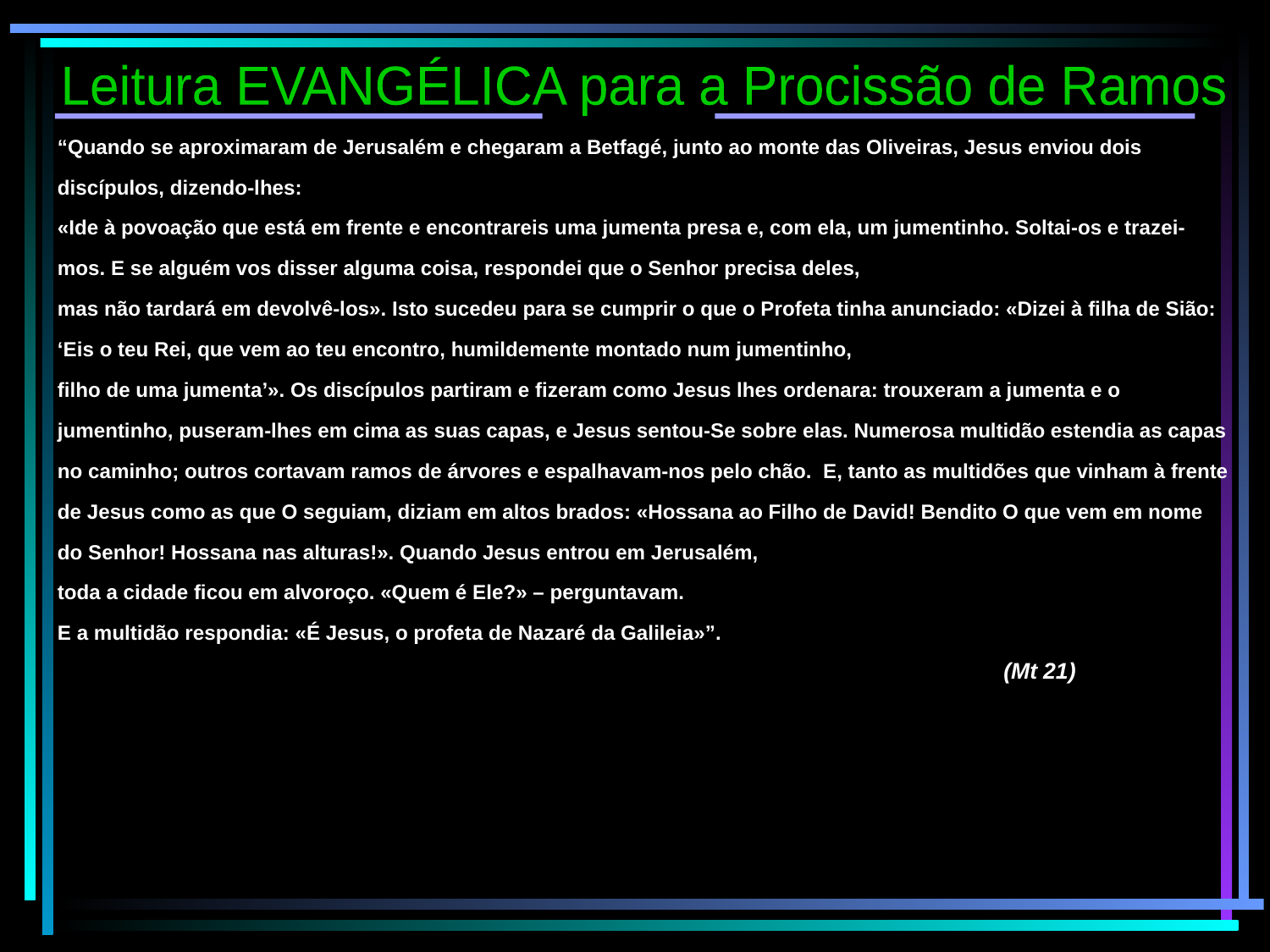

Leitura EVANGÉLICA para a Procissão de Ramos

“Quando se aproximaram de Jerusalém e chegaram a Betfagé, junto ao monte das Oliveiras, Jesus enviou dois discípulos, dizendo-lhes:
«Ide à povoação que está em frente e encontrareis uma jumenta presa e, com ela, um jumentinho. Soltai-os e trazei-mos. E se alguém vos disser alguma coisa, respondei que o Senhor precisa deles,
mas não tardará em devolvê-los». Isto sucedeu para se cumprir o que o Profeta tinha anunciado: «Dizei à filha de Sião: ‘Eis o teu Rei, que vem ao teu encontro, humildemente montado num jumentinho,
filho de uma jumenta’». Os discípulos partiram e fizeram como Jesus lhes ordenara: trouxeram a jumenta e o jumentinho, puseram-lhes em cima as suas capas, e Jesus sentou-Se sobre elas. Numerosa multidão estendia as capas no caminho; outros cortavam ramos de árvores e espalhavam-nos pelo chão.  E, tanto as multidões que vinham à frente de Jesus como as que O seguiam, diziam em altos brados: «Hossana ao Filho de David! Bendito O que vem em nome do Senhor! Hossana nas alturas!». Quando Jesus entrou em Jerusalém,
toda a cidade ficou em alvoroço. «Quem é Ele?» – perguntavam.
E a multidão respondia: «É Jesus, o profeta de Nazaré da Galileia»”.
						   	          (Mt 21)